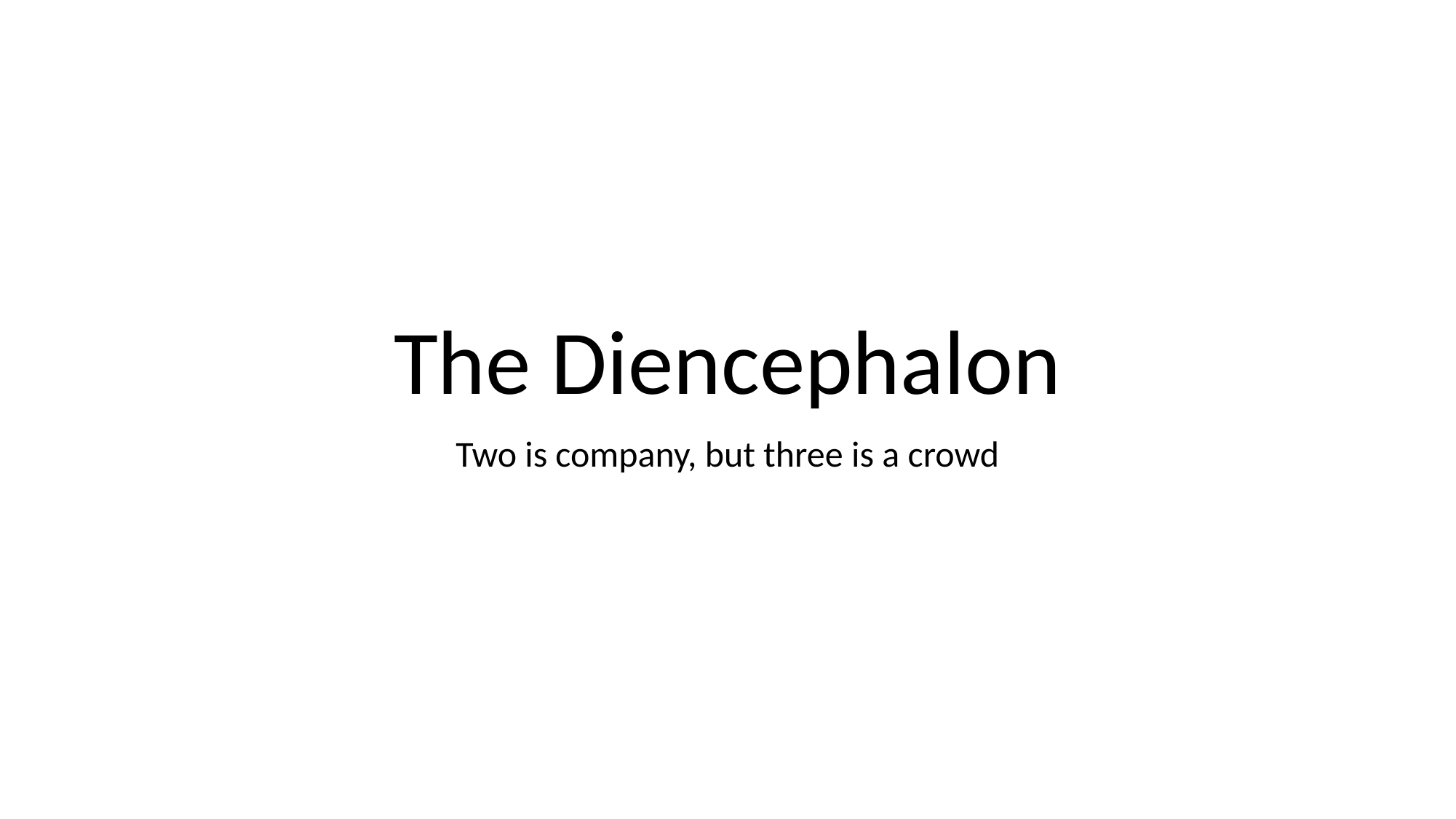

# The Diencephalon
Two is company, but three is a crowd